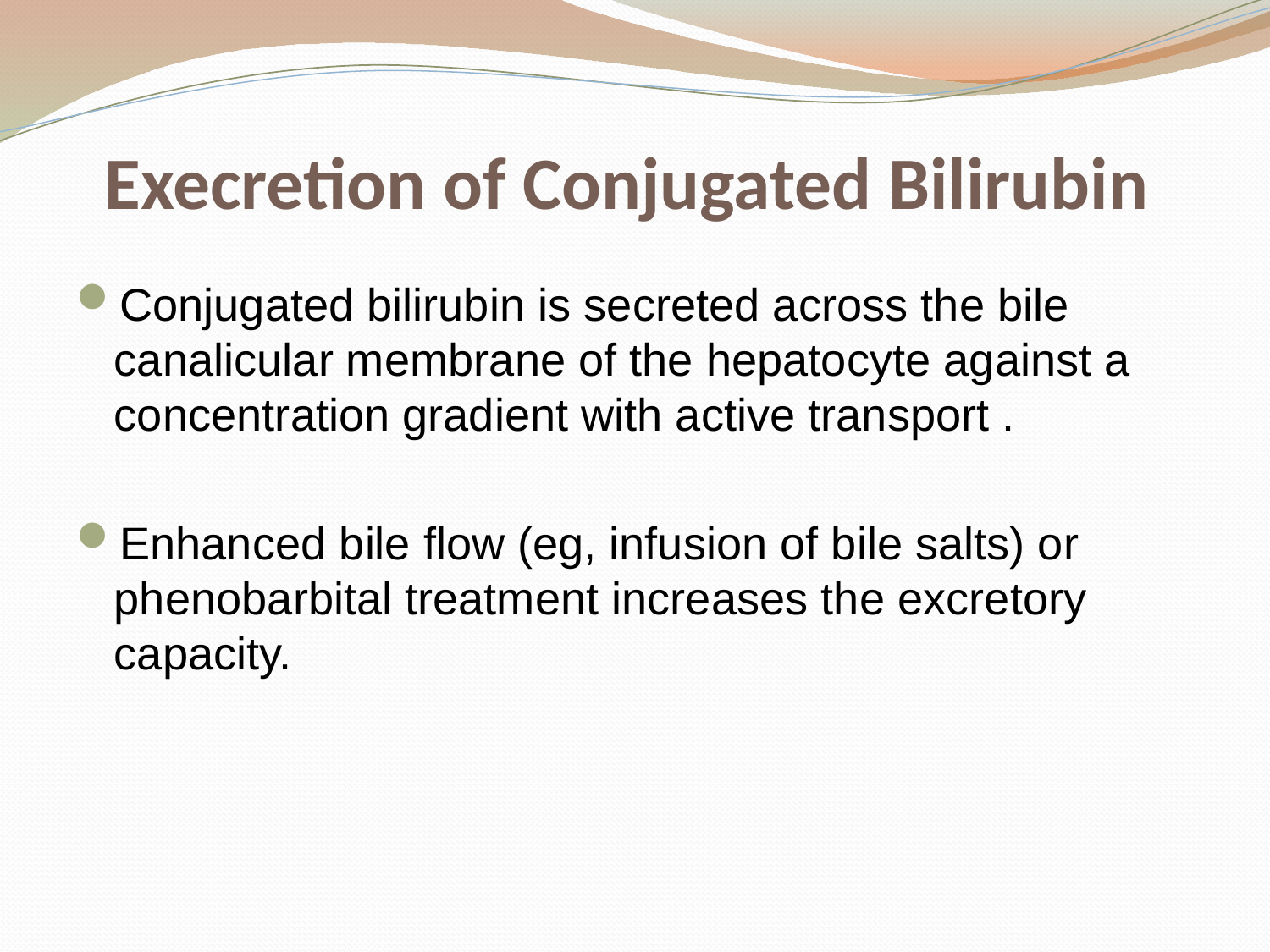

# Execretion of Conjugated Bilirubin
Conjugated bilirubin is secreted across the bile canalicular membrane of the hepatocyte against a concentration gradient with active transport .

Enhanced bile flow (eg, infusion of bile salts) or phenobarbital treatment increases the excretory capacity.